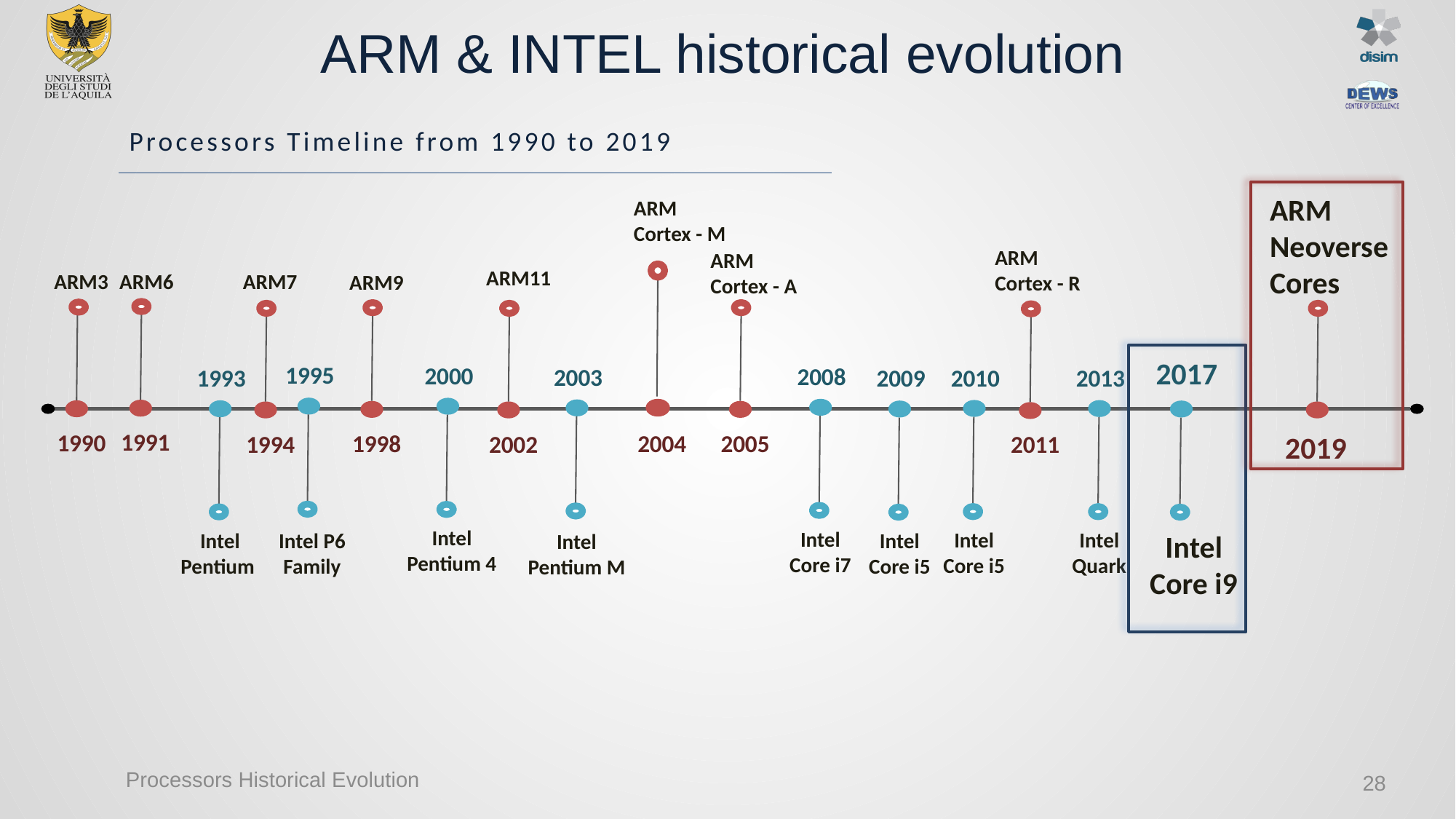

# ARM & INTEL historical evolution
Processors Timeline from 1990 to 2019

ARM
Neoverse
Cores

2019
ARM
Cortex - M

2004
ARM
Cortex - R

2011
ARM
Cortex - A

2005
ARM11

2002
ARM7

1994
ARM6

1991
ARM3

1990
ARM9

1998

2017

Intel Core i9
1995

Intel P6 Family
2000

Intel
Pentium 4
2008

Intel Core i7
2003

Intel Pentium M
2010

Intel Core i5
2013

Intel Quark
1993

Intel Pentium
2009

Intel Core i5

Processors Historical Evolution

28